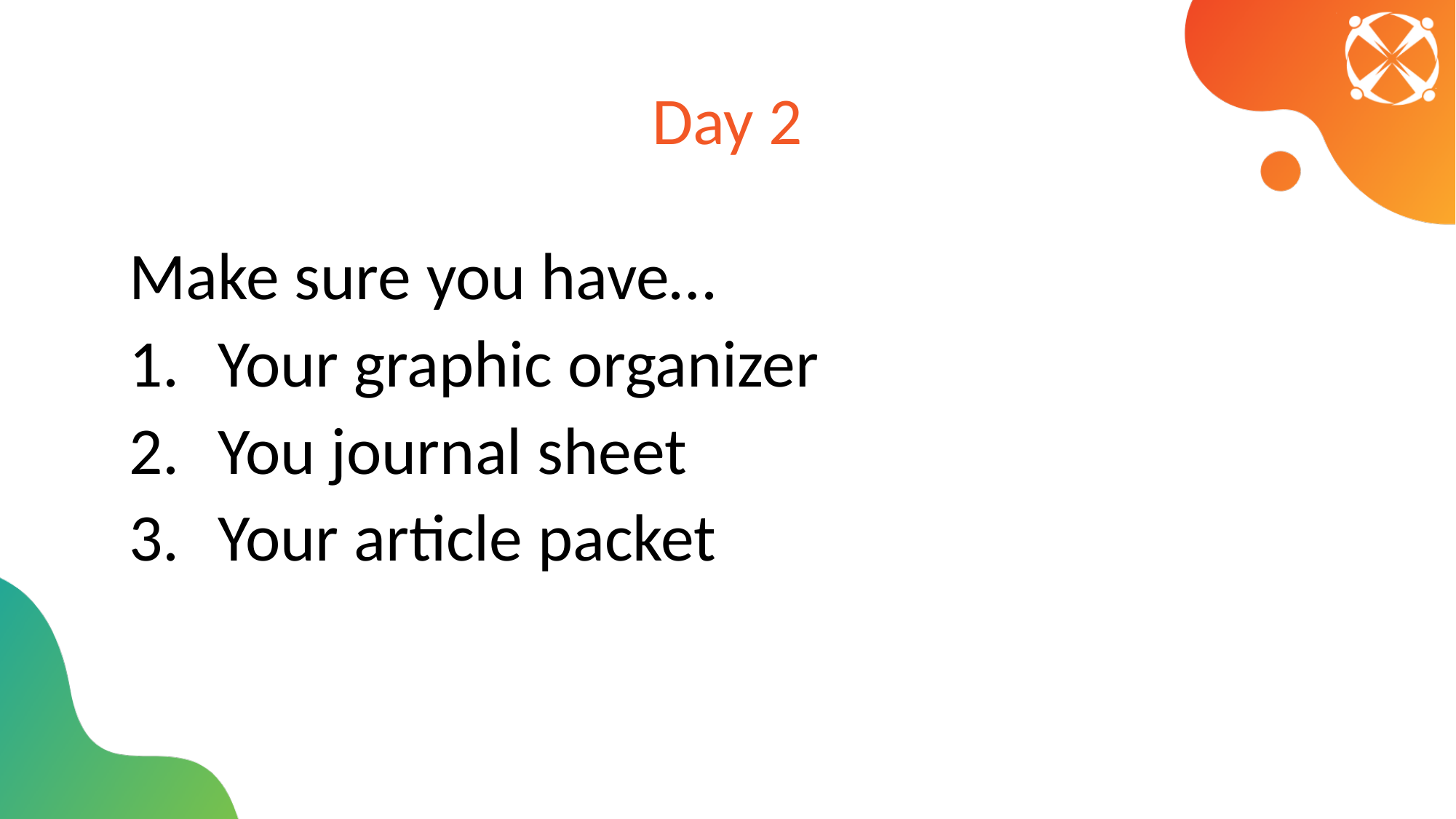

# Day 2
Make sure you have…
Your graphic organizer
You journal sheet
Your article packet